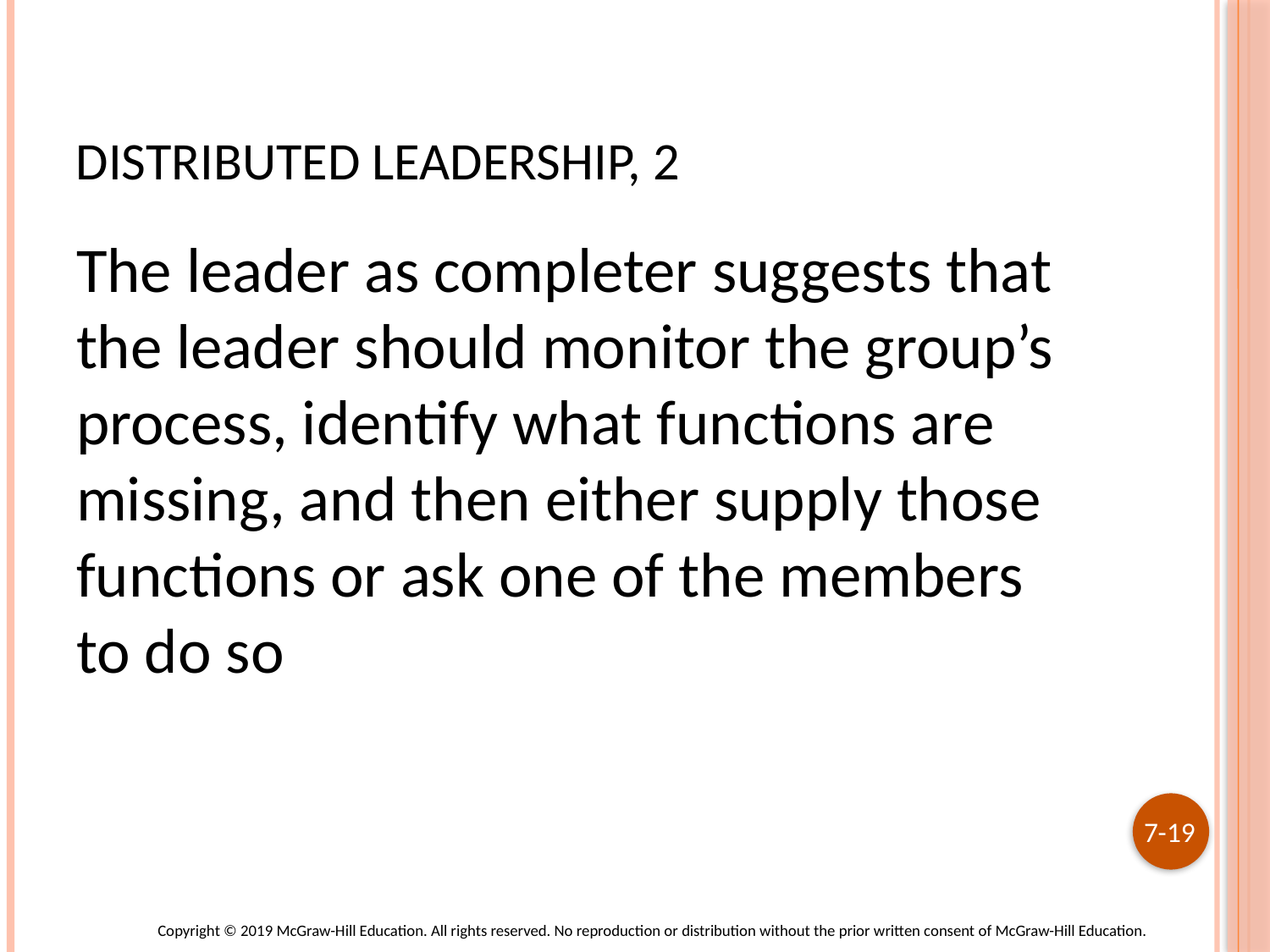

# Distributed Leadership, 2
The leader as completer suggests that the leader should monitor the group’s process, identify what functions are missing, and then either supply those functions or ask one of the members to do so